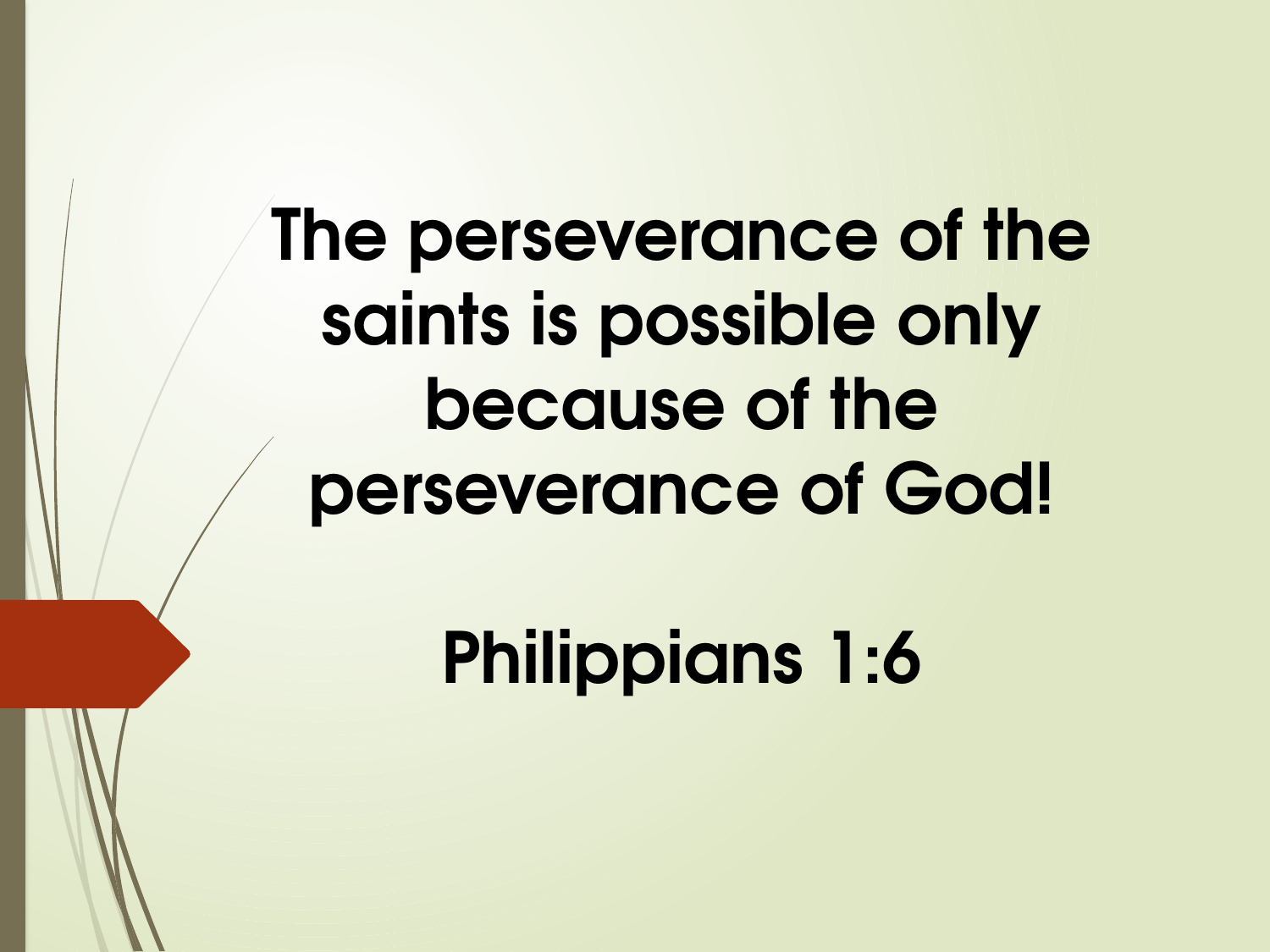

The perseverance of the saints is possible only because of the perseverance of God!

Philippians 1:6